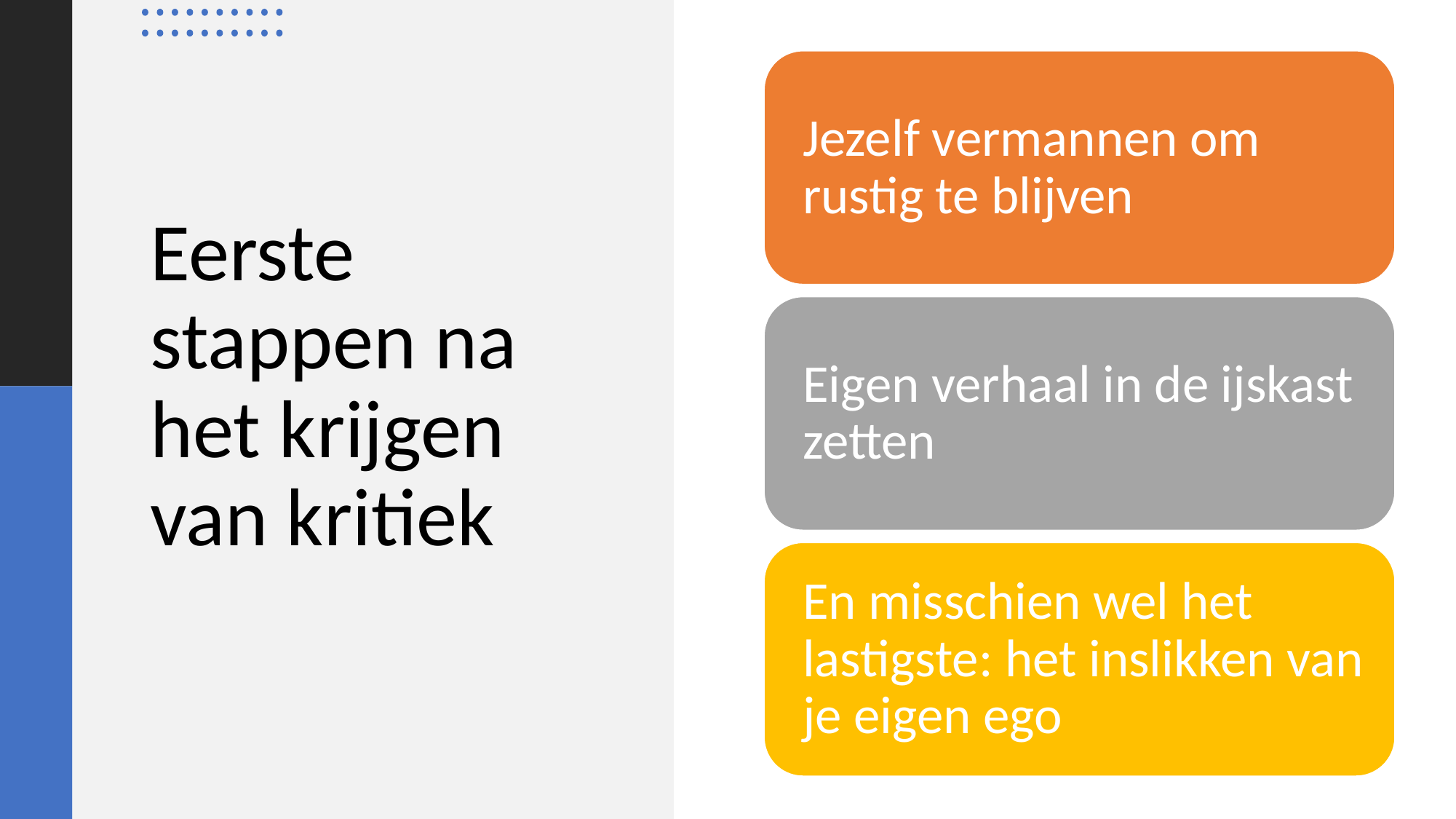

Jezelf vermannen om rustig te blijven
Eigen verhaal in de ijskast zetten
En misschien wel het lastigste: het inslikken van je eigen ego
# Eerste stappen na het krijgen van kritiek